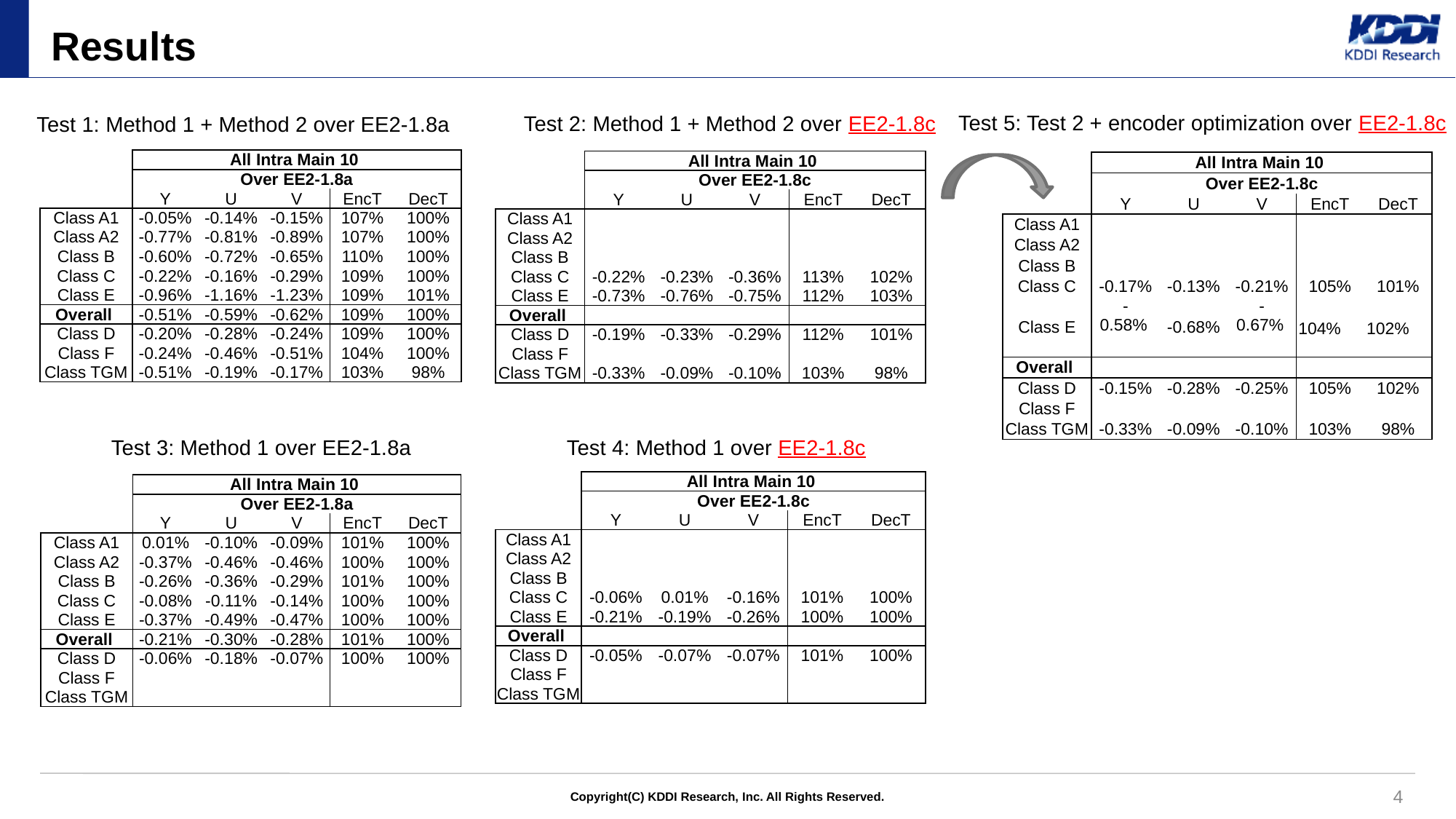

# Results
Test 5: Test 2 + encoder optimization over EE2-1.8c
Test 2: Method 1 + Method 2 over EE2-1.8c
Test 1: Method 1 + Method 2 over EE2-1.8a
|  | All Intra Main 10 |  |  |  |  |
| --- | --- | --- | --- | --- | --- |
|  | Over EE2-1.8a |  |  |  |  |
|  | Y | U | V | EncT | DecT |
| Class A1 | -0.05% | -0.14% | -0.15% | 107% | 100% |
| Class A2 | -0.77% | -0.81% | -0.89% | 107% | 100% |
| Class B | -0.60% | -0.72% | -0.65% | 110% | 100% |
| Class C | -0.22% | -0.16% | -0.29% | 109% | 100% |
| Class E | -0.96% | -1.16% | -1.23% | 109% | 101% |
| Overall | -0.51% | -0.59% | -0.62% | 109% | 100% |
| Class D | -0.20% | -0.28% | -0.24% | 109% | 100% |
| Class F | -0.24% | -0.46% | -0.51% | 104% | 100% |
| Class TGM | -0.51% | -0.19% | -0.17% | 103% | 98% |
|  | All Intra Main 10 |  |  |  |  |
| --- | --- | --- | --- | --- | --- |
|  | Over EE2-1.8c |  |  |  |  |
|  | Y | U | V | EncT | DecT |
| Class A1 |  |  |  |  |  |
| Class A2 |  |  |  |  |  |
| Class B |  |  |  |  |  |
| Class C | -0.22% | -0.23% | -0.36% | 113% | 102% |
| Class E | -0.73% | -0.76% | -0.75% | 112% | 103% |
| Overall |  |  |  |  |  |
| Class D | -0.19% | -0.33% | -0.29% | 112% | 101% |
| Class F |  |  |  |  |  |
| Class TGM | -0.33% | -0.09% | -0.10% | 103% | 98% |
|  | All Intra Main 10 |  |  |  |  |
| --- | --- | --- | --- | --- | --- |
|  | Over EE2-1.8c |  |  |  |  |
|  | Y | U | V | EncT | DecT |
| Class A1 |  |  |  |  |  |
| Class A2 |  |  |  |  |  |
| Class B |  |  |  |  |  |
| Class C | -0.17% | -0.13% | -0.21% | 105% | 101% |
| Class E | -0.58% | -0.68% | -0.67% | 104% | 102% |
| Overall |  |  |  |  |  |
| Class D | -0.15% | -0.28% | -0.25% | 105% | 102% |
| Class F |  |  |  |  |  |
| Class TGM | -0.33% | -0.09% | -0.10% | 103% | 98% |

Test 3: Method 1 over EE2-1.8a
Test 4: Method 1 over EE2-1.8c
|  | All Intra Main 10 |  |  |  |  |
| --- | --- | --- | --- | --- | --- |
|  | Over EE2-1.8c |  |  |  |  |
|  | Y | U | V | EncT | DecT |
| Class A1 |  |  |  |  |  |
| Class A2 |  |  |  |  |  |
| Class B |  |  |  |  |  |
| Class C | -0.06% | 0.01% | -0.16% | 101% | 100% |
| Class E | -0.21% | -0.19% | -0.26% | 100% | 100% |
| Overall |  |  |  |  |  |
| Class D | -0.05% | -0.07% | -0.07% | 101% | 100% |
| Class F |  |  |  |  |  |
| Class TGM |  |  |  |  |  |
|  | All Intra Main 10 |  |  |  |  |
| --- | --- | --- | --- | --- | --- |
|  | Over EE2-1.8a |  |  |  |  |
|  | Y | U | V | EncT | DecT |
| Class A1 | 0.01% | -0.10% | -0.09% | 101% | 100% |
| Class A2 | -0.37% | -0.46% | -0.46% | 100% | 100% |
| Class B | -0.26% | -0.36% | -0.29% | 101% | 100% |
| Class C | -0.08% | -0.11% | -0.14% | 100% | 100% |
| Class E | -0.37% | -0.49% | -0.47% | 100% | 100% |
| Overall | -0.21% | -0.30% | -0.28% | 101% | 100% |
| Class D | -0.06% | -0.18% | -0.07% | 100% | 100% |
| Class F |  |  |  |  |  |
| Class TGM |  |  |  |  |  |
4